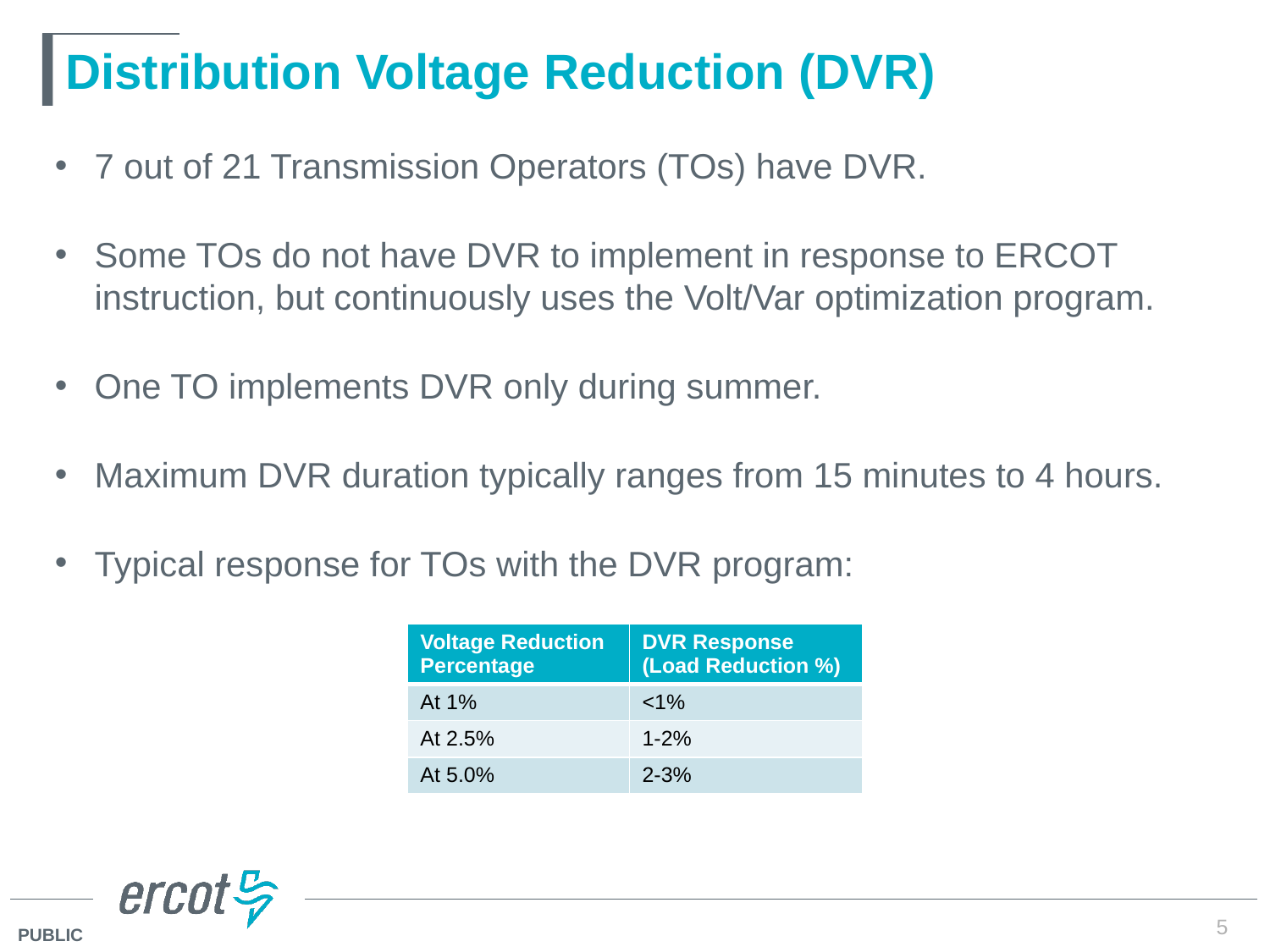

# Distribution Voltage Reduction (DVR)
7 out of 21 Transmission Operators (TOs) have DVR.

Some TOs do not have DVR to implement in response to ERCOT instruction, but continuously uses the Volt/Var optimization program.

One TO implements DVR only during summer.

Maximum DVR duration typically ranges from 15 minutes to 4 hours.

Typical response for TOs with the DVR program:
| Voltage Reduction Percentage | DVR Response (Load Reduction %) |
| --- | --- |
| At 1% | <1% |
| At 2.5% | 1-2% |
| At 5.0% | 2-3% |
5